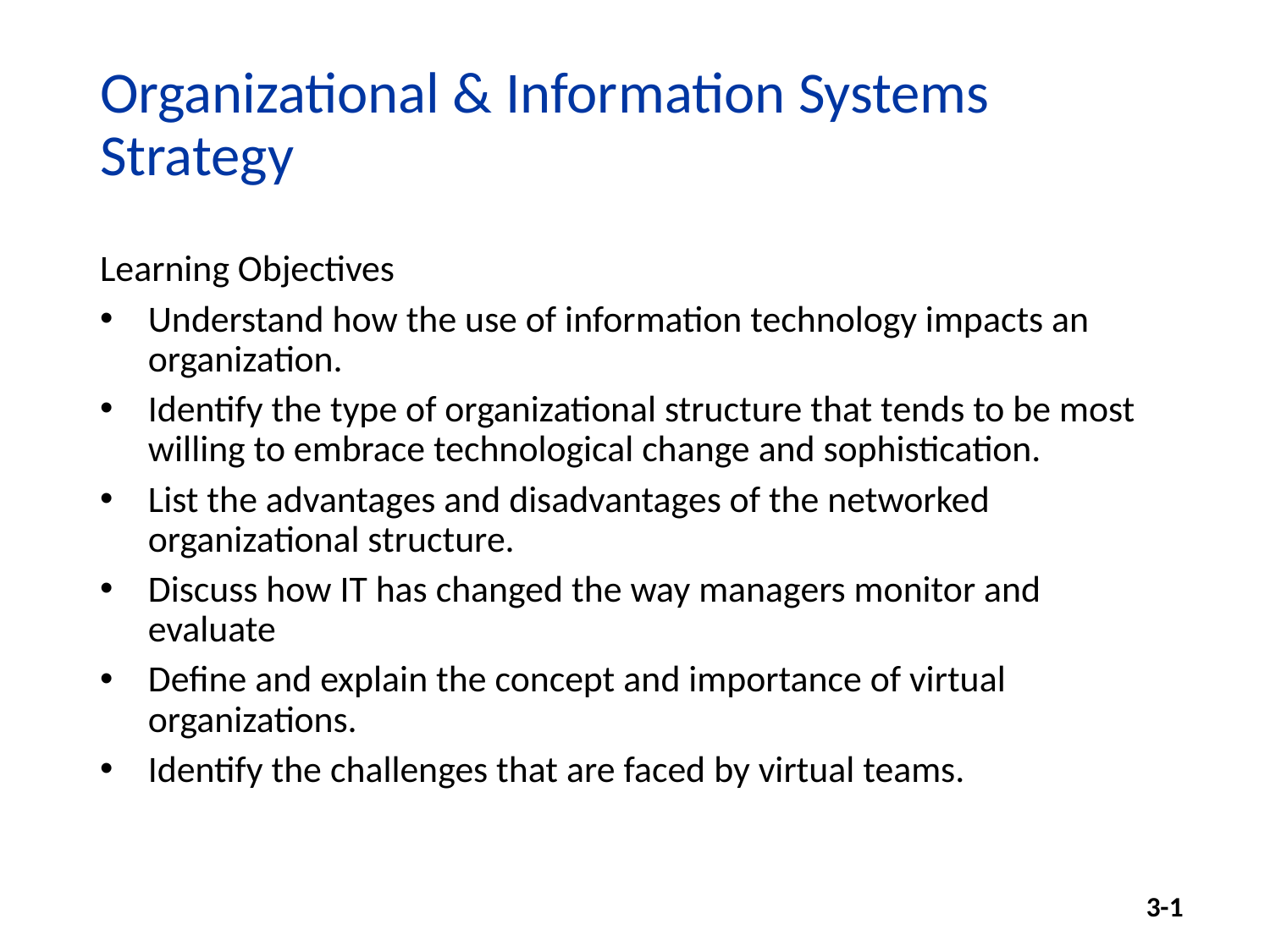

# Organizational & Information Systems Strategy
Learning Objectives
Understand how the use of information technology impacts an organization.
Identify the type of organizational structure that tends to be most willing to embrace technological change and sophistication.
List the advantages and disadvantages of the networked organizational structure.
Discuss how IT has changed the way managers monitor and evaluate
Define and explain the concept and importance of virtual organizations.
Identify the challenges that are faced by virtual teams.